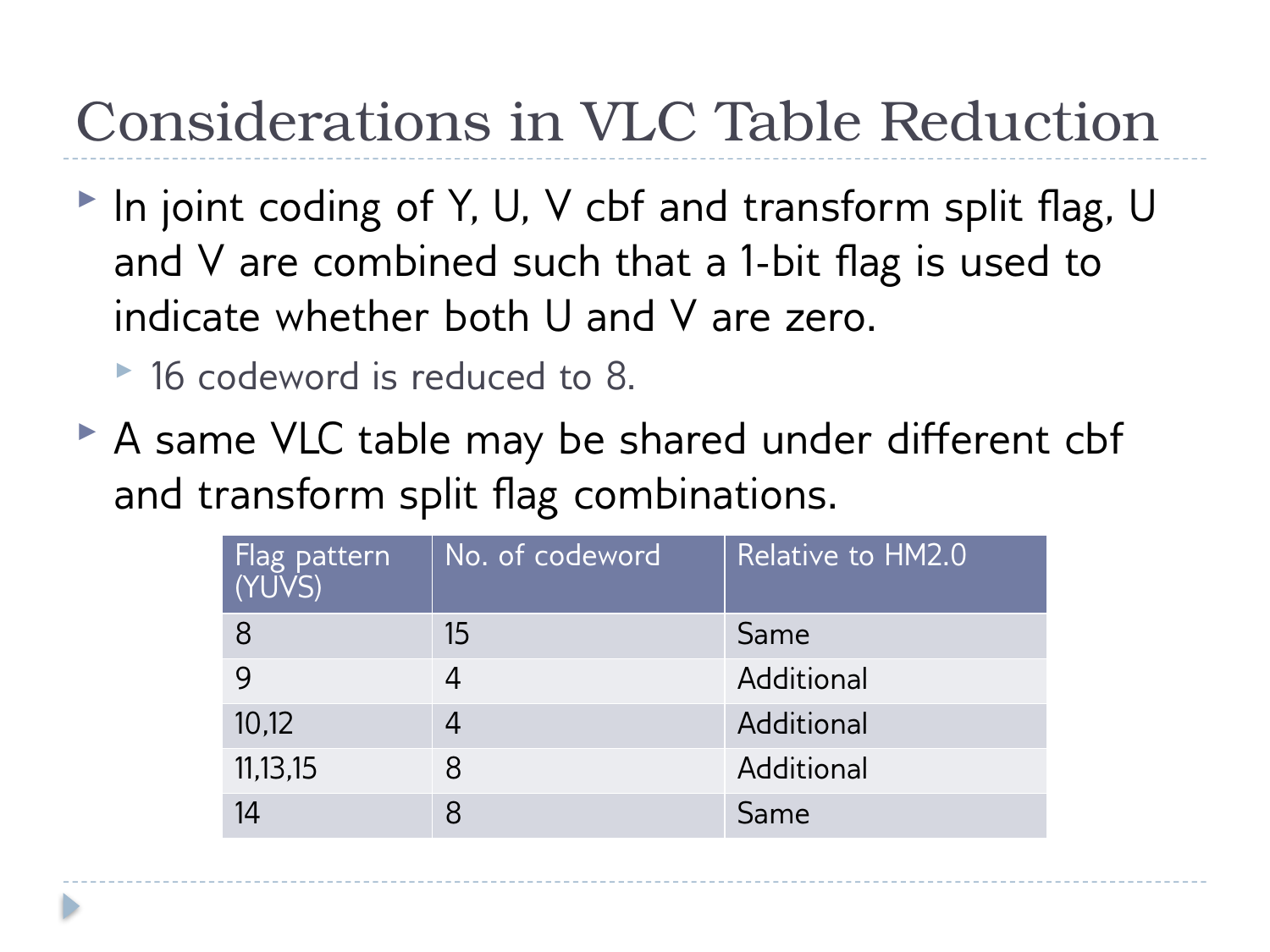

# Considerations in VLC Table Reduction
In joint coding of Y, U, V cbf and transform split flag, U and V are combined such that a 1-bit flag is used to indicate whether both U and V are zero.
16 codeword is reduced to 8.
A same VLC table may be shared under different cbf and transform split flag combinations.

| Flag pattern (YUVS) | No. of codeword | Relative to HM2.0 |
| --- | --- | --- |
| 8 | 15 | Same |
| 9 | 4 | Additional |
| 10,12 | 4 | Additional |
| 11,13,15 | 8 | Additional |
| 14 | 8 | Same |